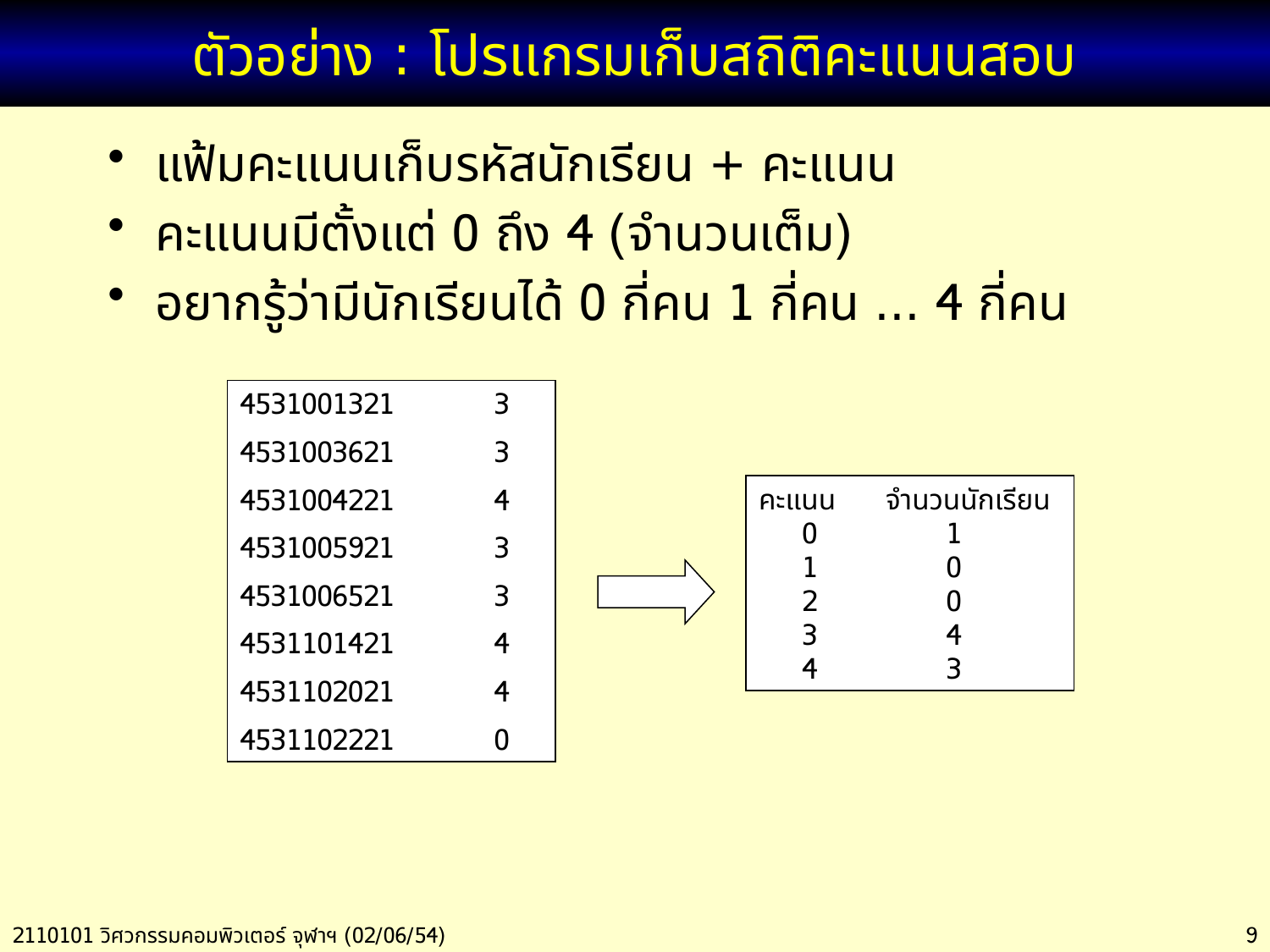

# ตัวอย่าง : โปรแกรมเก็บสถิติคะแนนสอบ
แฟ้มคะแนนเก็บรหัสนักเรียน + คะแนน
คะแนนมีตั้งแต่ 0 ถึง 4 (จำนวนเต็ม)
อยากรู้ว่ามีนักเรียนได้ 0 กี่คน 1 กี่คน ... 4 กี่คน
4531001321	3
4531003621	3
4531004221	4
4531005921	3
4531006521	3
4531101421	4
4531102021	4
4531102221	0
คะแนน	จำนวนนักเรียน
     0	       1
     1	       0
     2	       0
     3	       4
     4	       3